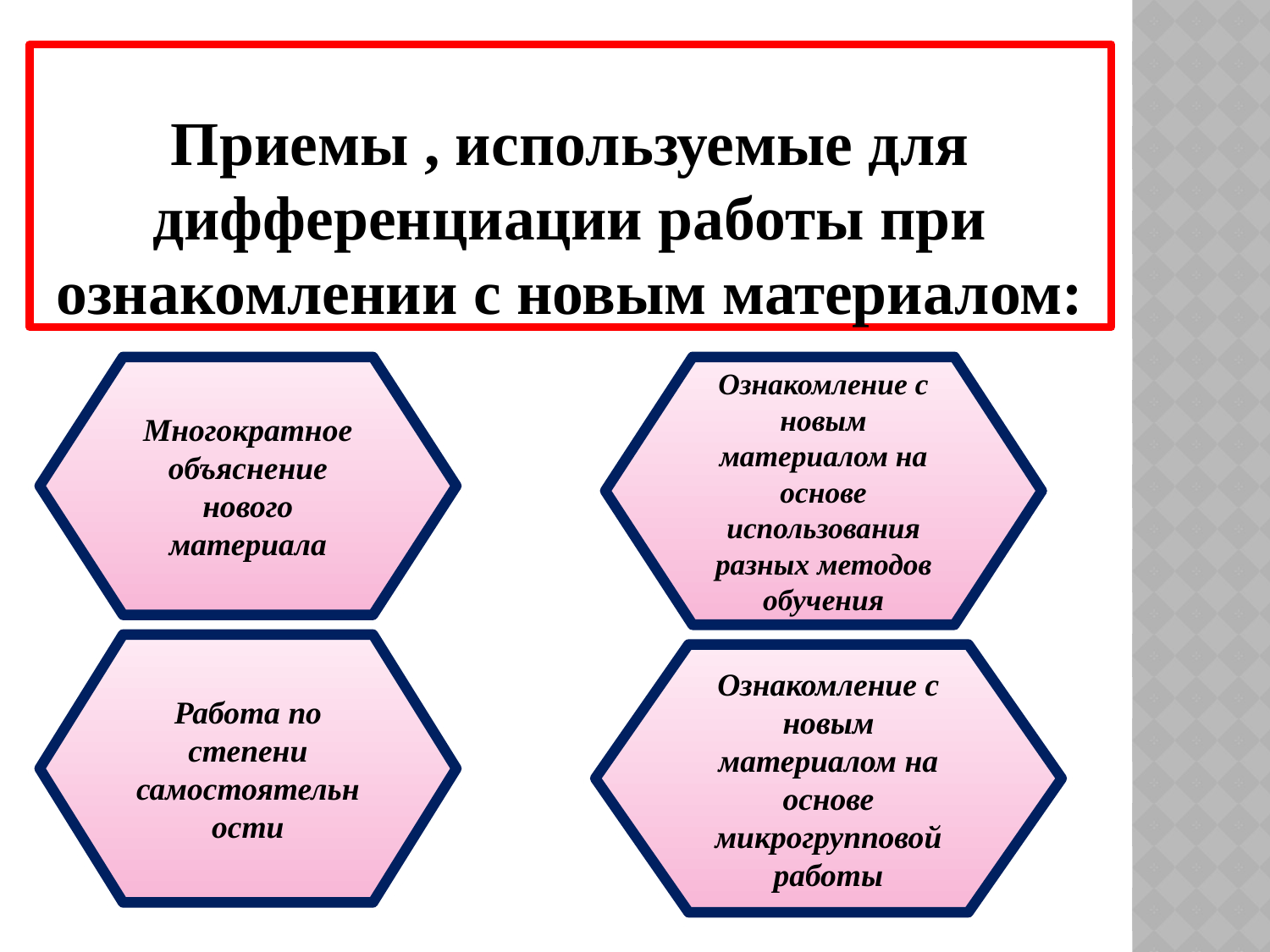

# Приемы , используемые для дифференциации работы при ознакомлении с новым материалом:
Многократное объяснение нового материала
Ознакомление с новым материалом на основе использования разных методов обучения
Работа по степени самостоятельности
Ознакомление с новым материалом на основе микрогрупповой работы